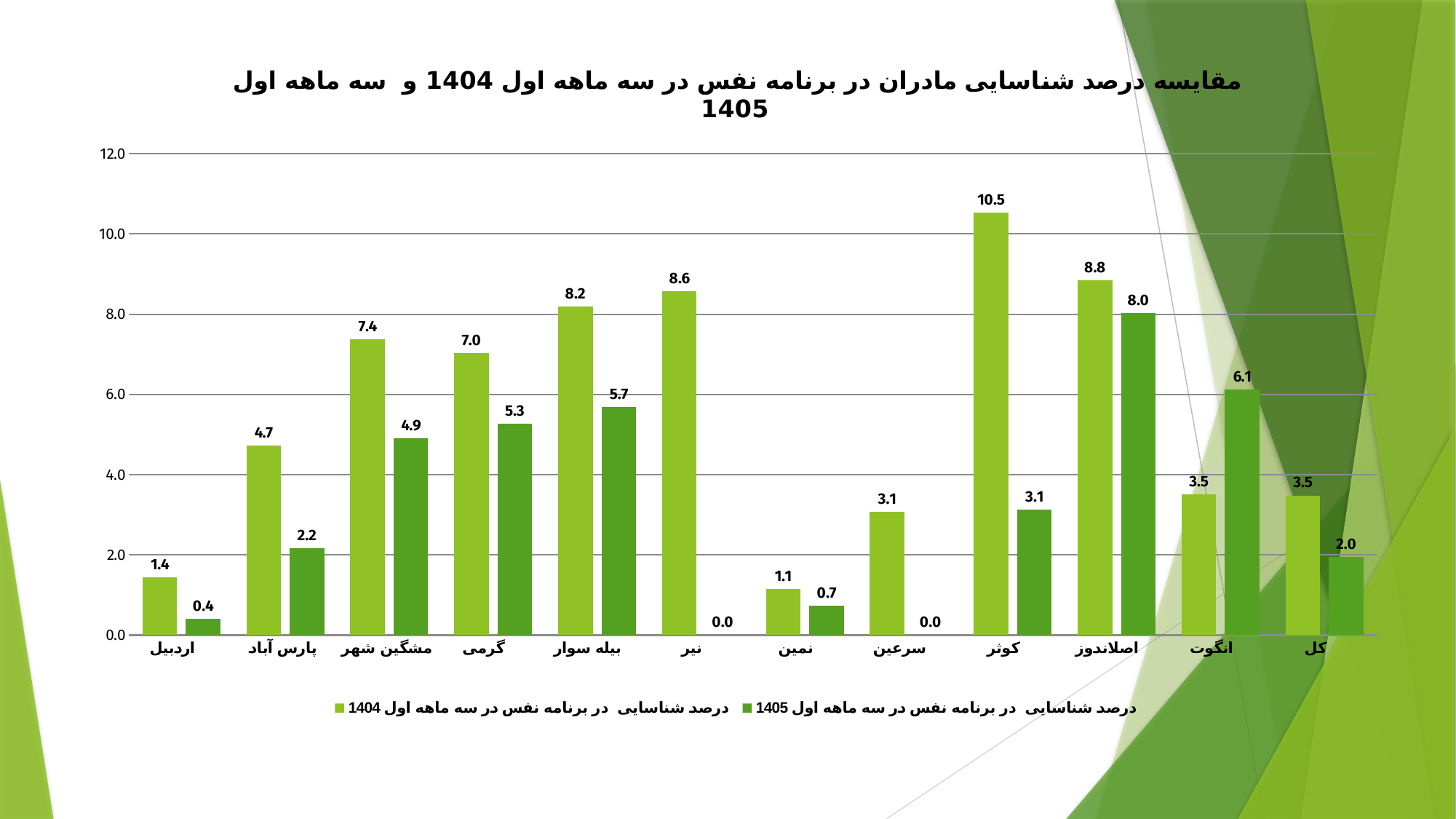

### Chart: مقایسه درصد شناسایی مادران در برنامه نفس در سه ماهه اول 1404 و  سه ماهه اول 1405

| Category | درصد شناسایی  در برنامه نفس در سه ماهه اول 1404  | درصد شناسایی  در برنامه نفس در سه ماهه اول 1405  |
|---|---|---|
| اردبیل     | 1.4423076923076898 | 0.40721349621873176 |
| پارس آباد  | 4.73372781065089 | 2.159827213822894 |
| مشگین شهر    | 7.379134860050883 | 4.904632152588556 |
| گرمی     | 7.031250000000007 | 5.263157894736842 |
| بیله سوار     | 8.196721311475399 | 5.691056910569105 |
| نیر     | 8.571428571428571 | 0.0 |
| نمین     | 1.1428571428571441 | 0.7299270072992716 |
| سرعین     | 3.076923076923077 | 0.0 |
| کوثر     | 10.526315789473667 | 3.125 |
| اصلاندوز     | 8.849557522123908 | 8.035714285714286 |
| انگوت     | 3.5087719298245608 | 6.1224489795918355 |
| کل     | 3.480741797432241 | 1.953488372093024 |
#